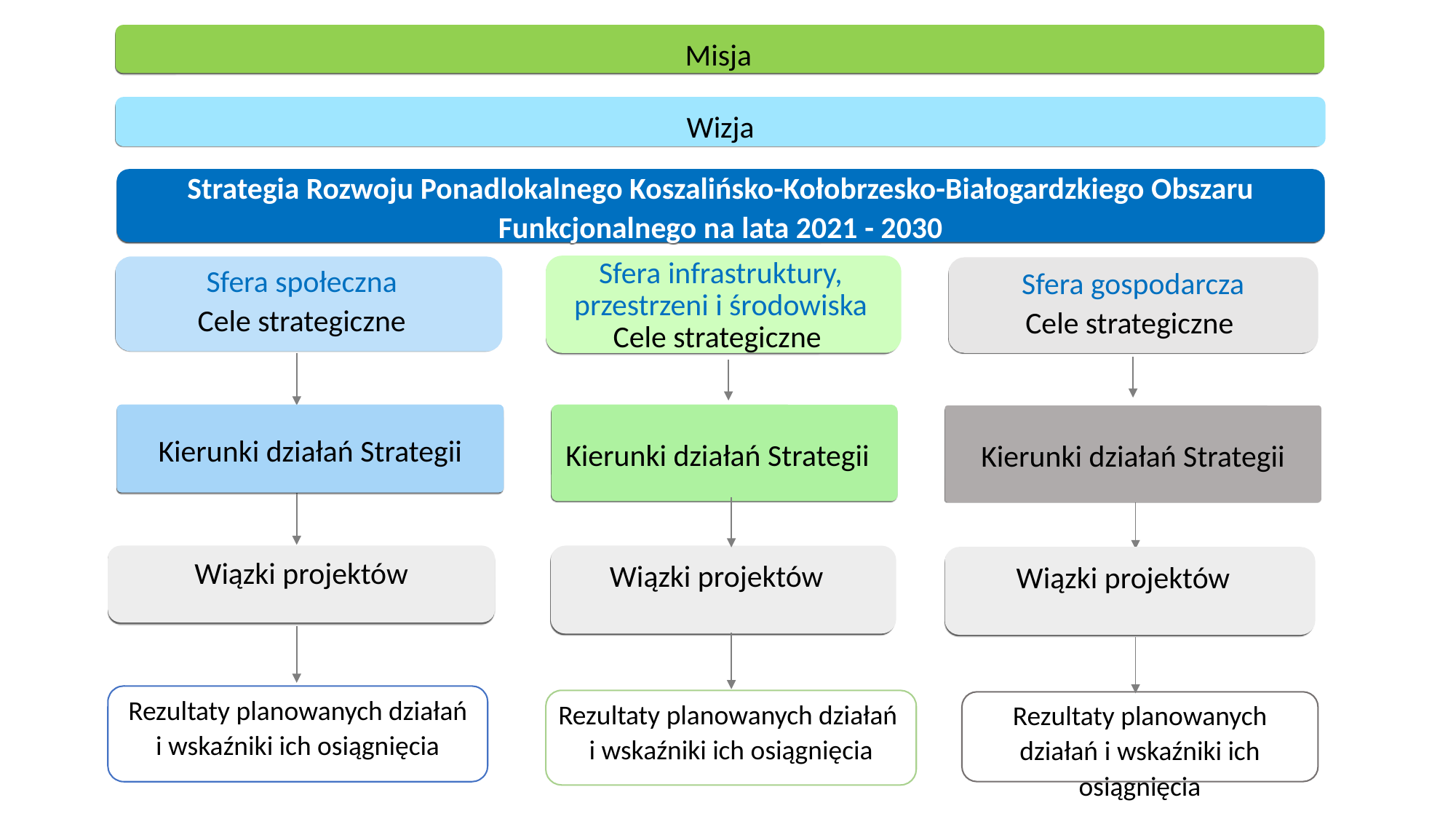

Misja
 Wizja
Strategia Rozwoju Ponadlokalnego Koszalińsko-Kołobrzesko-Białogardzkiego Obszaru Funkcjonalnego na lata 2021 - 2030

Kierunki działań Strategii
Wiązki projektów
Rezultaty planowanych działań i wskaźniki ich osiągnięcia
Sfera infrastruktury, przestrzeni i środowiska
Cele strategiczne

Sfera społeczna
Cele strategiczne

Kierunki działań Strategii
Wiązki projektów

Rezultaty planowanych działań
i wskaźniki ich osiągnięcia

Sfera gospodarcza
Cele strategiczne

Kierunki działań Strategii
Wiązki projektów
Rezultaty planowanych działań i wskaźniki ich osiągnięcia